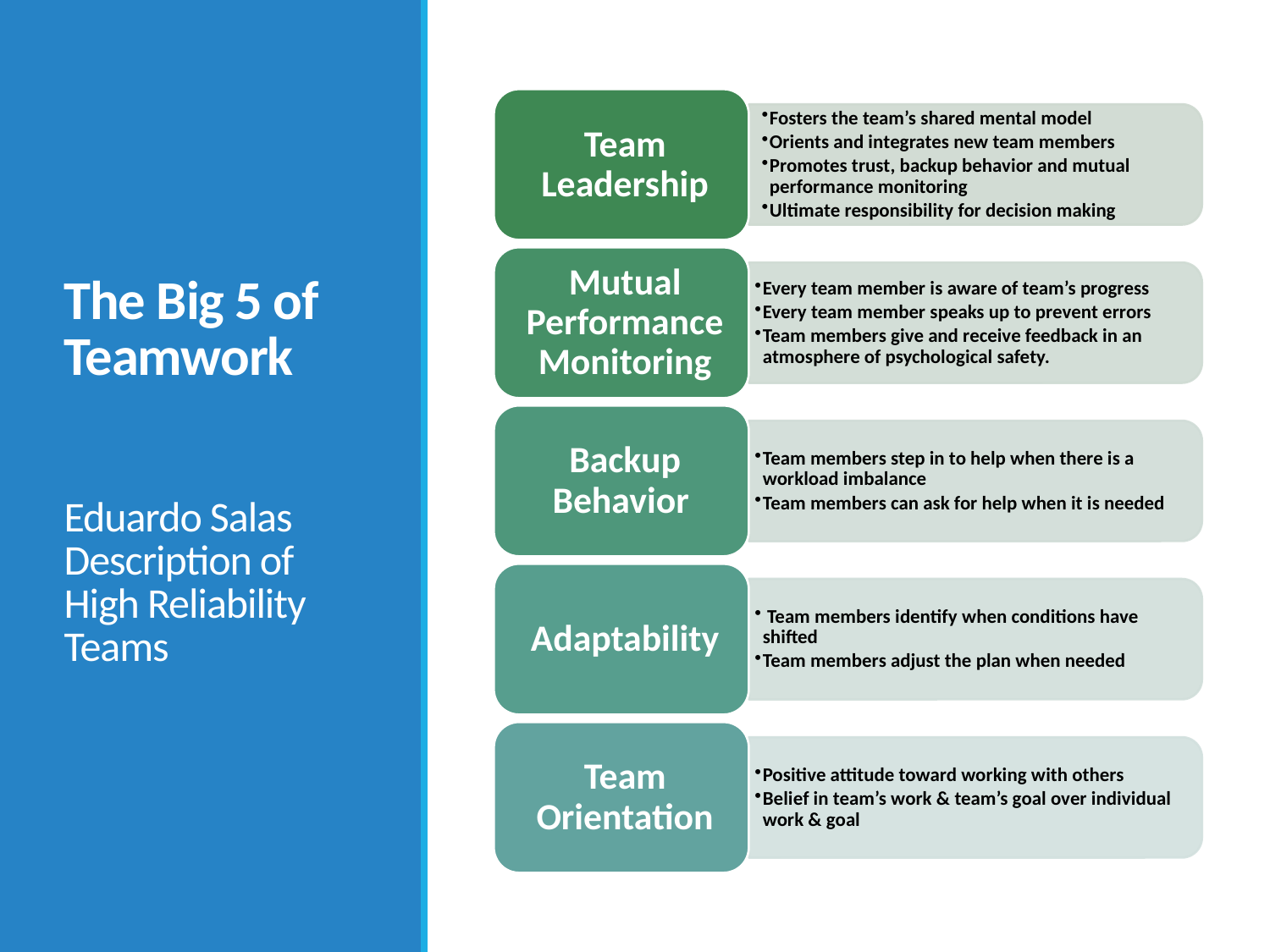

# The Big 5 of Teamwork Eduardo Salas Description of High Reliability Teams
Fosters the team’s shared mental model
Orients and integrates new team members
Promotes trust, backup behavior and mutual performance monitoring
Ultimate responsibility for decision making
Team Leadership
Every team member is aware of team’s progress
Every team member speaks up to prevent errors
Team members give and receive feedback in an atmosphere of psychological safety.
Mutual Performance Monitoring
Team members step in to help when there is a workload imbalance
Team members can ask for help when it is needed
Backup Behavior
 Team members identify when conditions have shifted
Team members adjust the plan when needed
Adaptability
Positive attitude toward working with others
Belief in team’s work & team’s goal over individual work & goal
Team Orientation